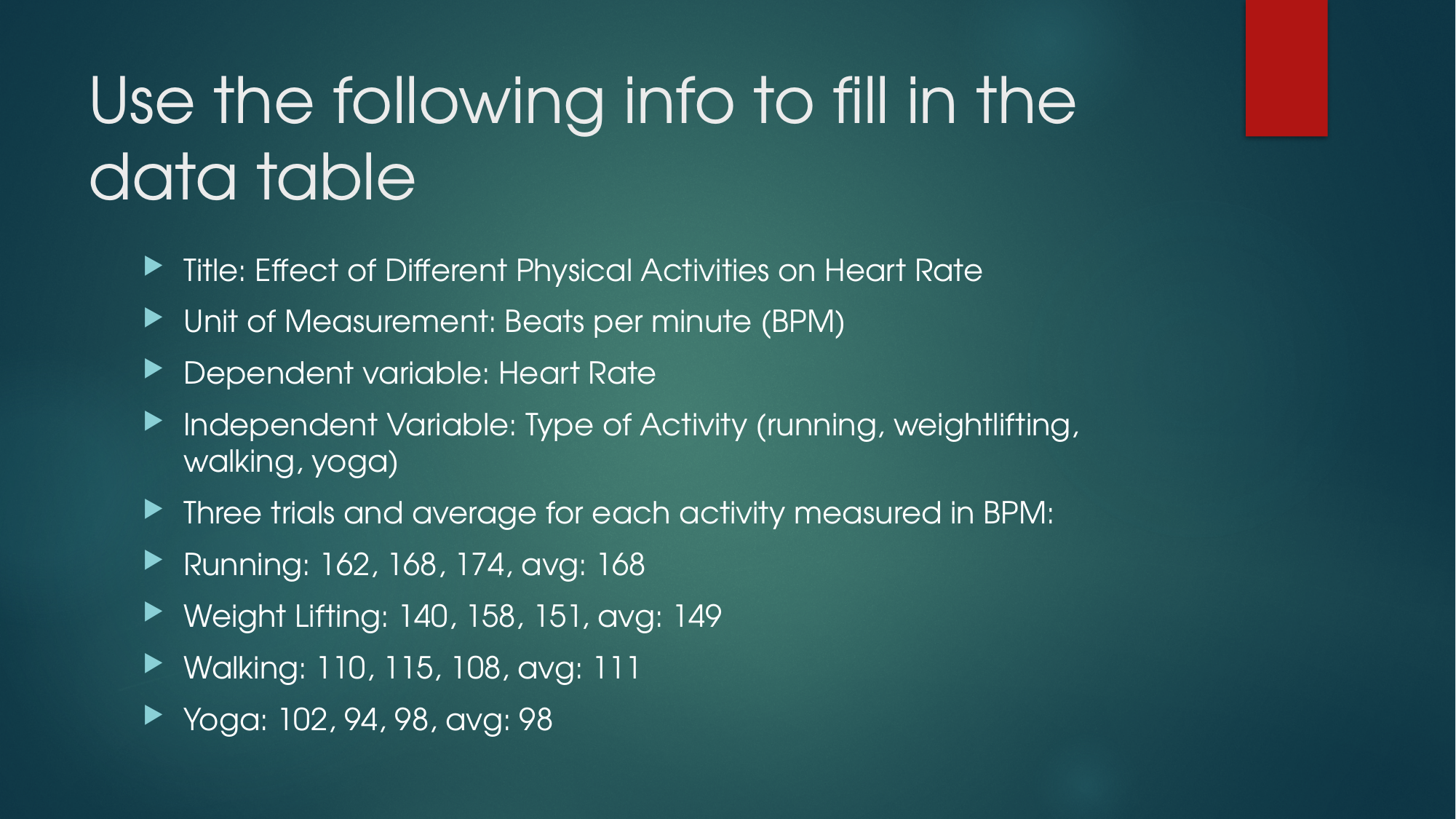

# Use the following info to fill in the data table
Title: Effect of Different Physical Activities on Heart Rate
Unit of Measurement: Beats per minute (BPM)
Dependent variable: Heart Rate
Independent Variable: Type of Activity (running, weightlifting, walking, yoga)
Three trials and average for each activity measured in BPM:
Running: 162, 168, 174, avg: 168
Weight Lifting: 140, 158, 151, avg: 149
Walking: 110, 115, 108, avg: 111
Yoga: 102, 94, 98, avg: 98